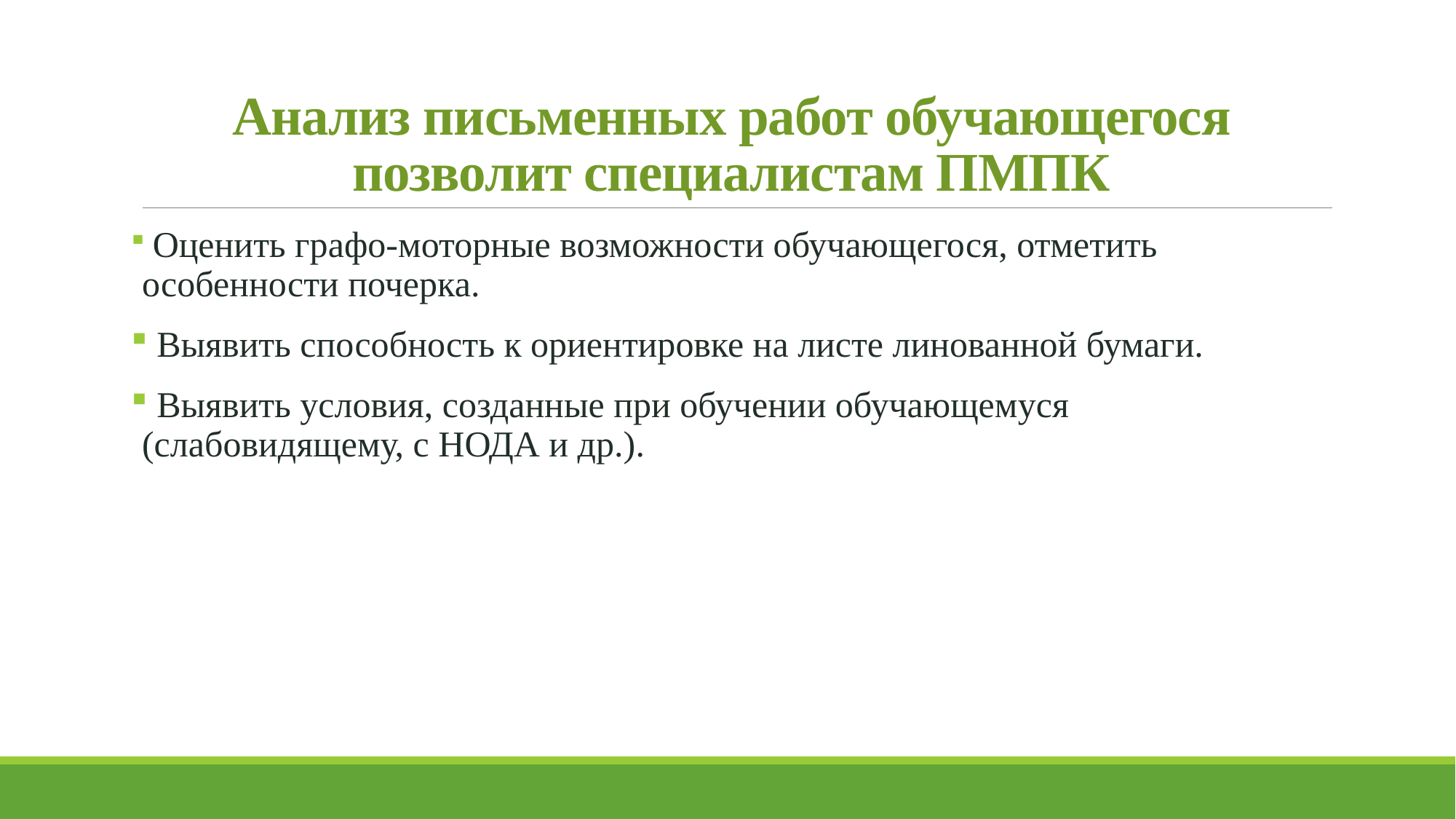

# Анализ письменных работ обучающегося позволит специалистам ПМПК
 Оценить графо-моторные возможности обучающегося, отметить особенности почерка.
 Выявить способность к ориентировке на листе линованной бумаги.
 Выявить условия, созданные при обучении обучающемуся (слабовидящему, с НОДА и др.).